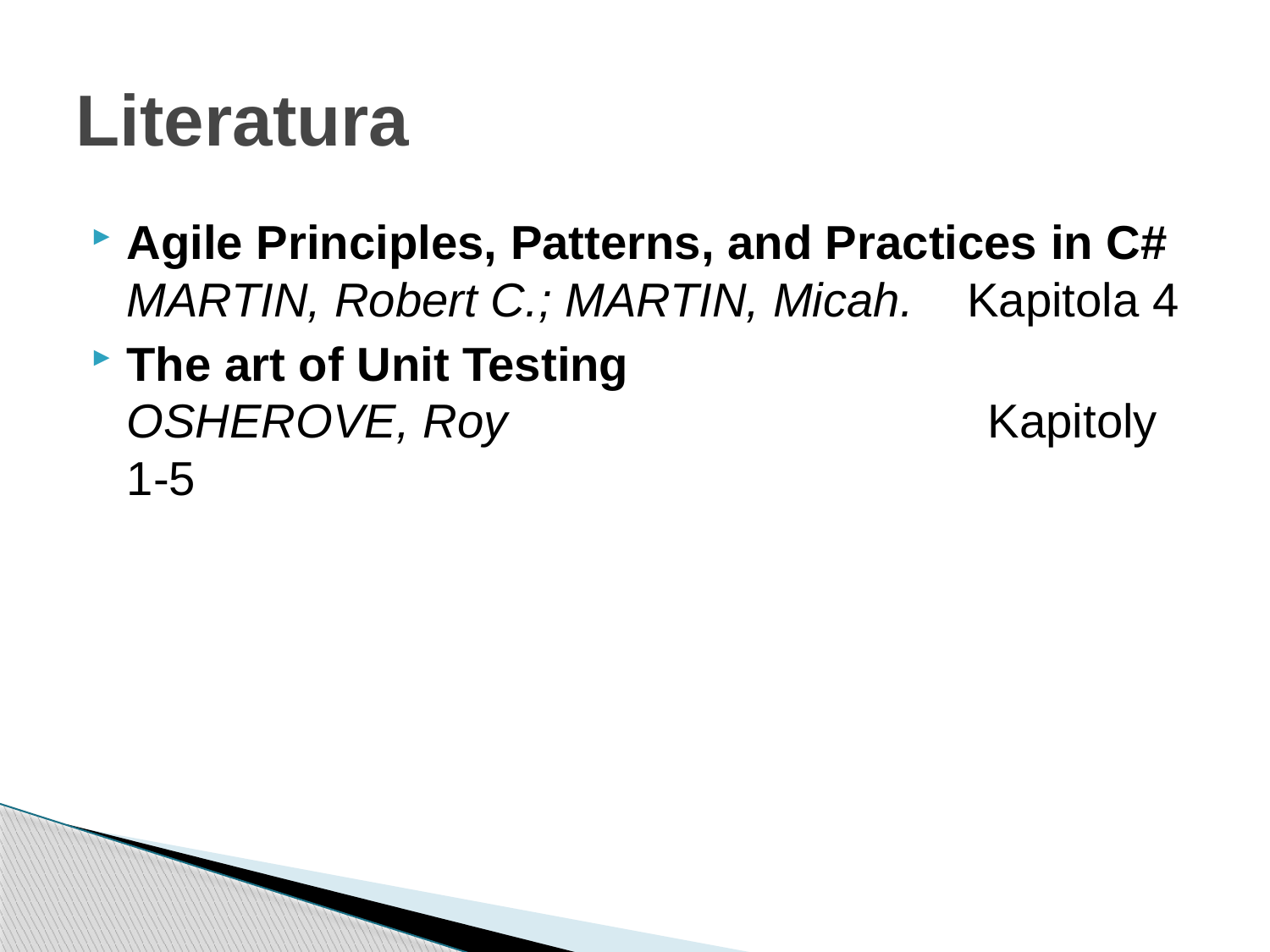

# Literatura
Agile Principles, Patterns, and Practices in C# MARTIN, Robert C.; MARTIN, Micah.    Kapitola 4
The art of Unit Testing 		        OSHEROVE, Roy                                    Kapitoly 1-5